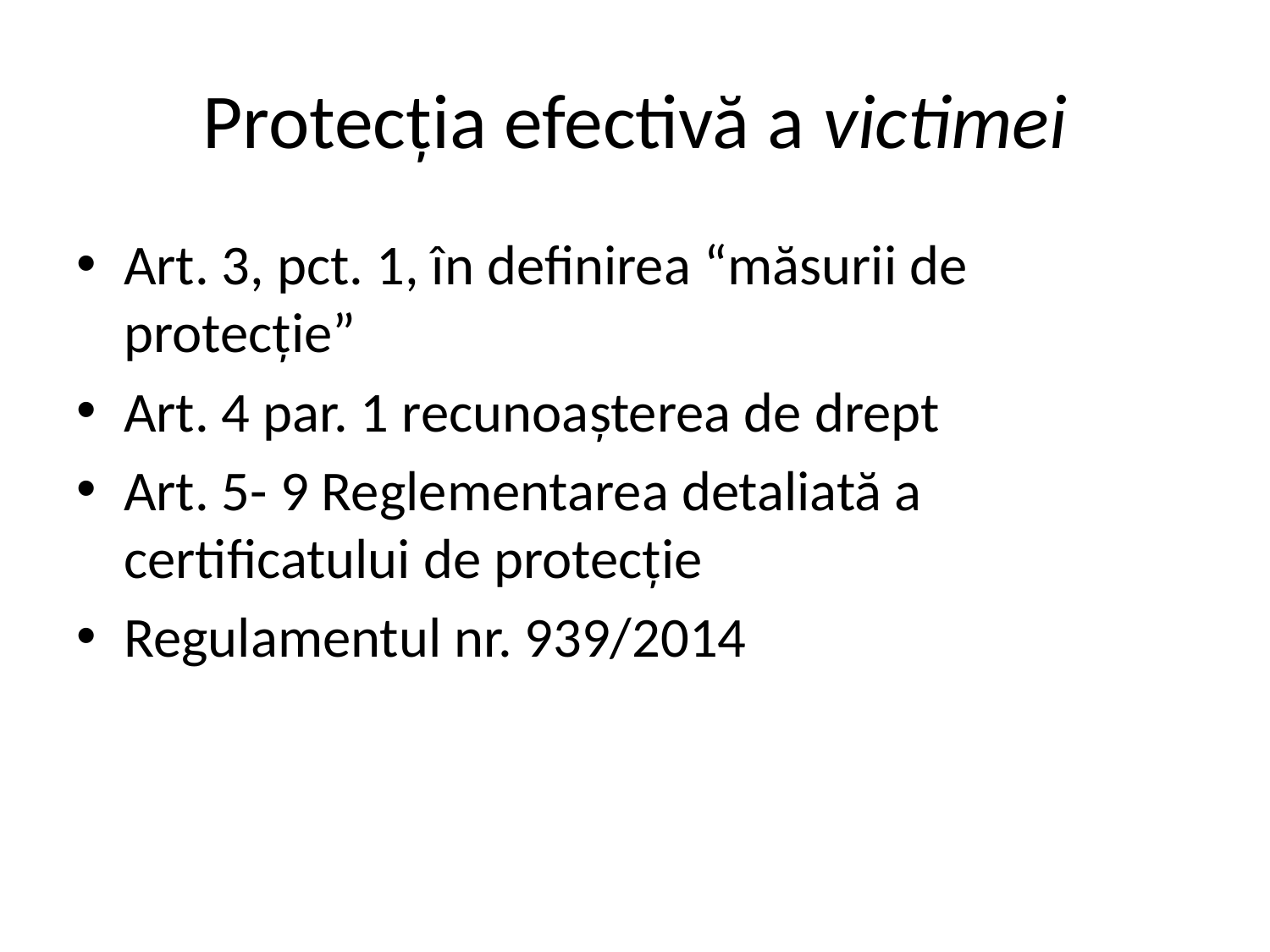

# Protecția efectivă a victimei
Art. 3, pct. 1, în definirea “măsurii de protecție”
Art. 4 par. 1 recunoașterea de drept
Art. 5- 9 Reglementarea detaliată a certificatului de protecție
Regulamentul nr. 939/2014